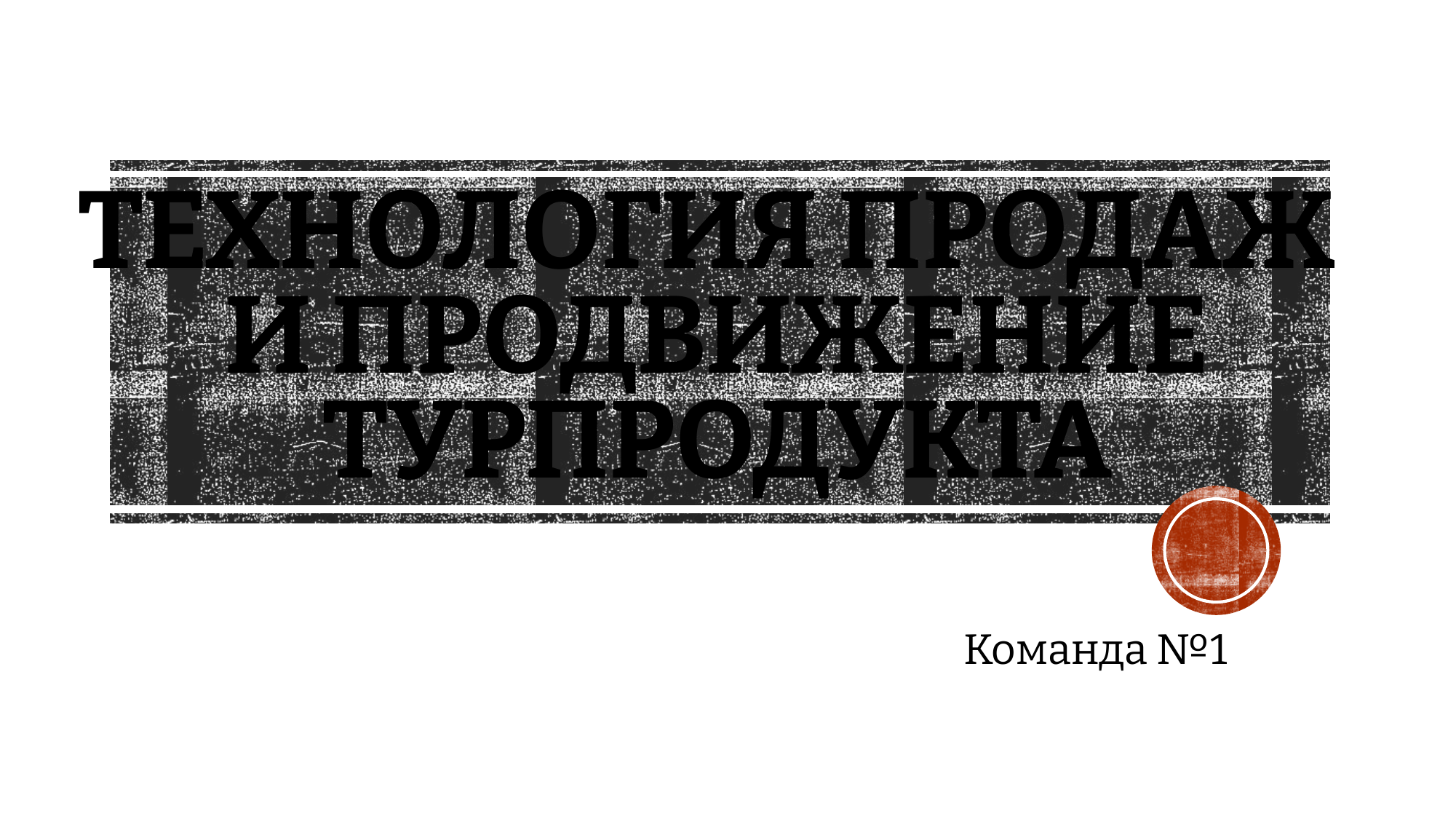

# Технология продаж и продвижение турпродукта
Команда №1